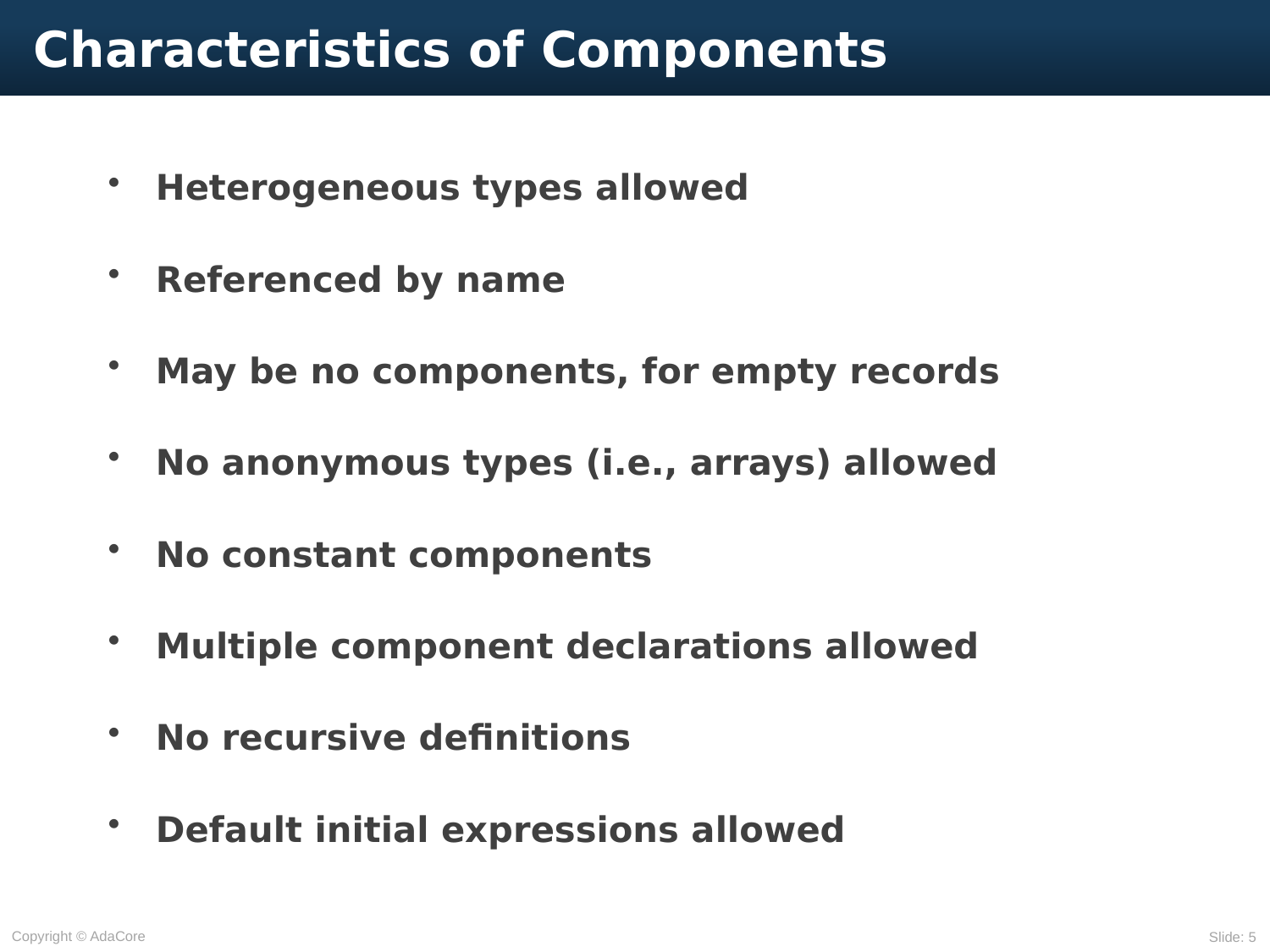

# Characteristics of Components
Heterogeneous types allowed
Referenced by name
May be no components, for empty records
No anonymous types (i.e., arrays) allowed
No constant components
Multiple component declarations allowed
No recursive definitions
Default initial expressions allowed